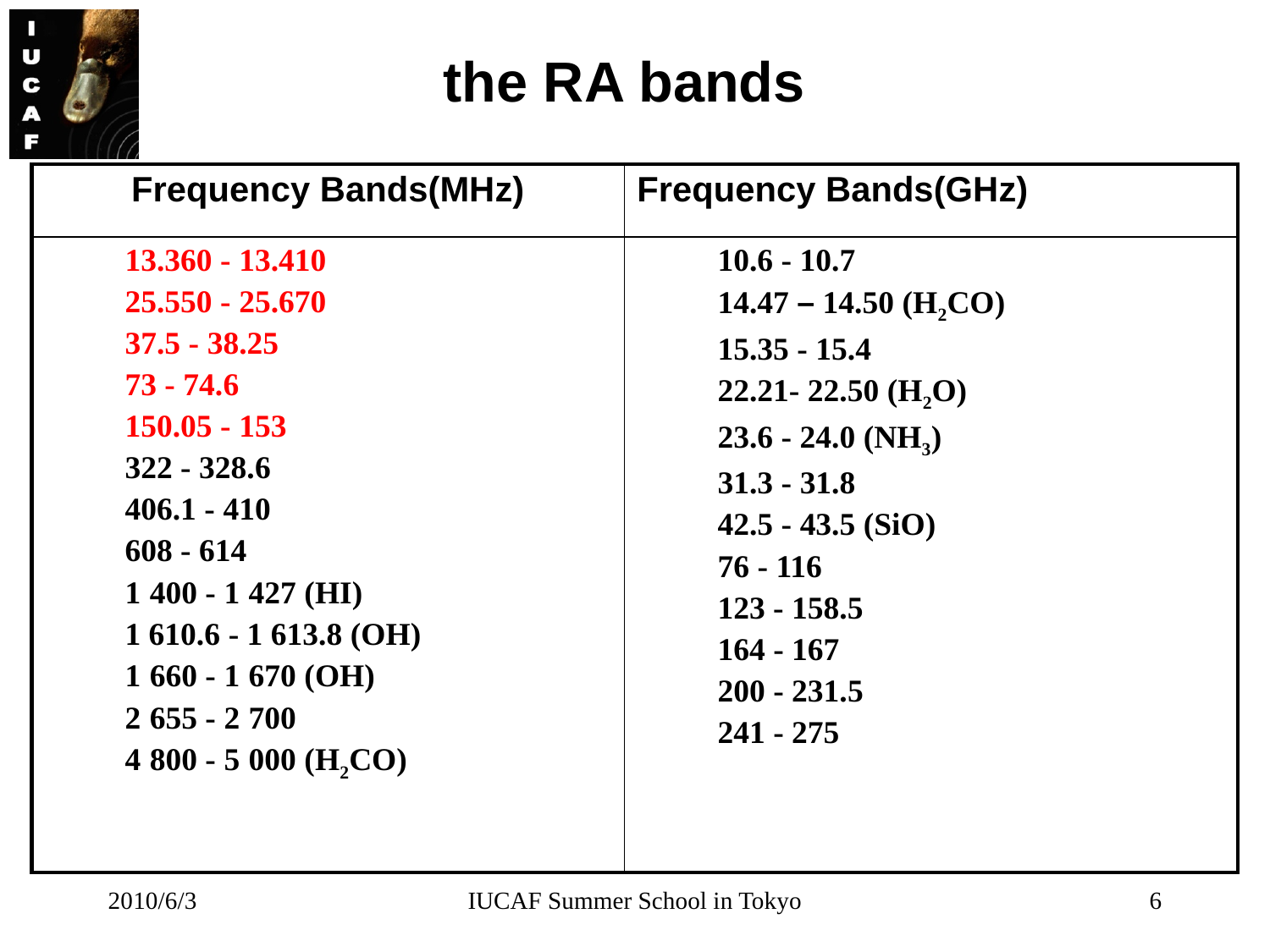

# the RA bands
| Frequency Bands(MHz) | Frequency Bands(GHz) |
| --- | --- |
| 13.360 - 13.410 25.550 - 25.670 37.5 - 38.25 73 - 74.6 150.05 - 153 322 - 328.6 406.1 - 410 608 - 614 1 400 - 1 427 (HI) 1 610.6 - 1 613.8 (OH) 1 660 - 1 670 (OH) 2 655 - 2 700 4 800 - 5 000 (H2CO) | 10.6 - 10.7 14.47 – 14.50 (H2CO)0 15.35 - 15.40 22.21- 22.50 (H2O) 23.6 - 24.0 (NH3) 31.3 - 31.80 42.5 - 43.5 (SiO) 76 - 116 123 - 158.5 164 - 16700 200 - 231.500 241 - 275 |

2010/6/3
IUCAF Summer School in Tokyo
6